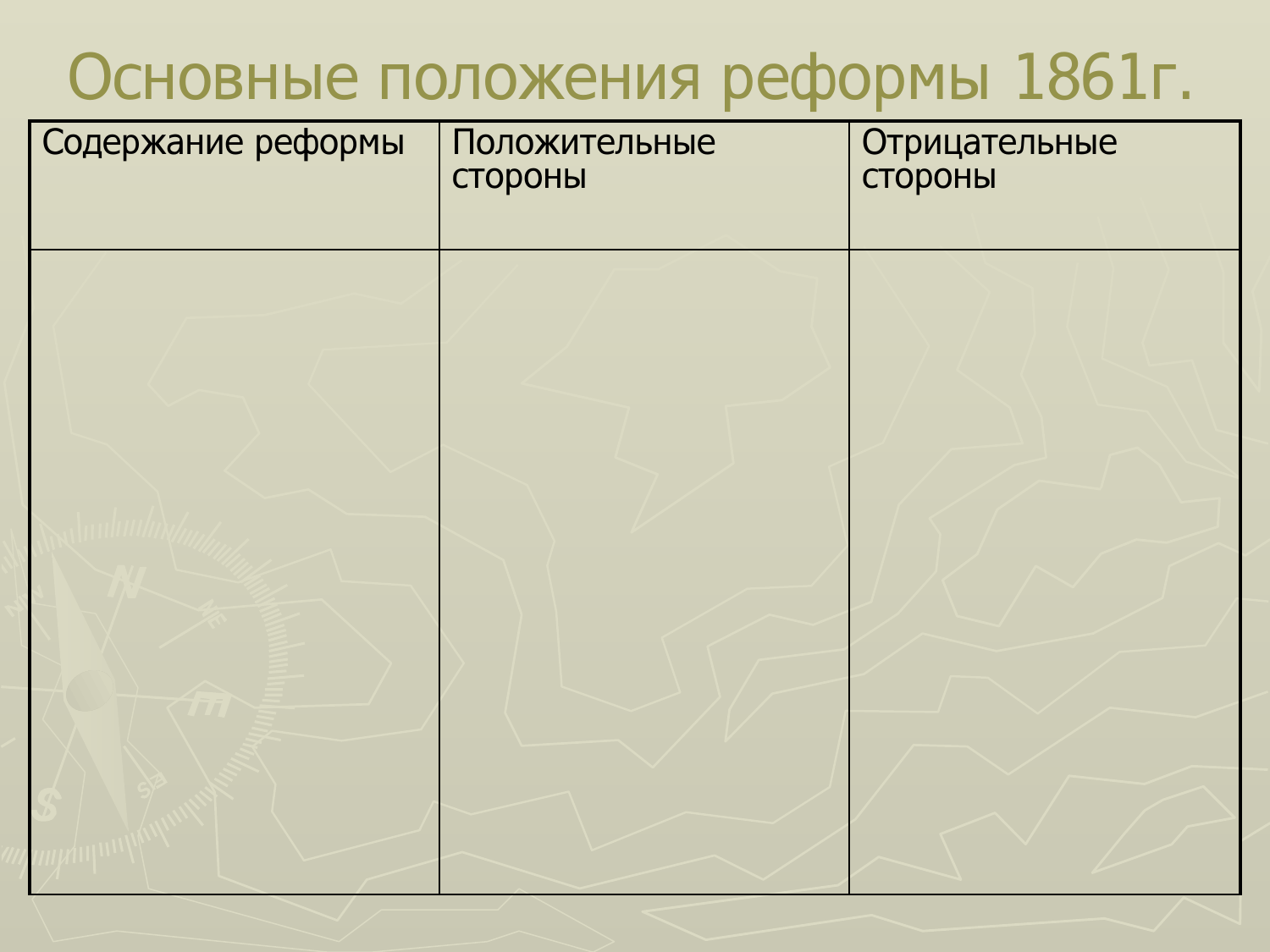

# Основные положения реформы 1861г.
| Содержание реформы | Положительные стороны | Отрицательные стороны |
| --- | --- | --- |
|  |  |  |